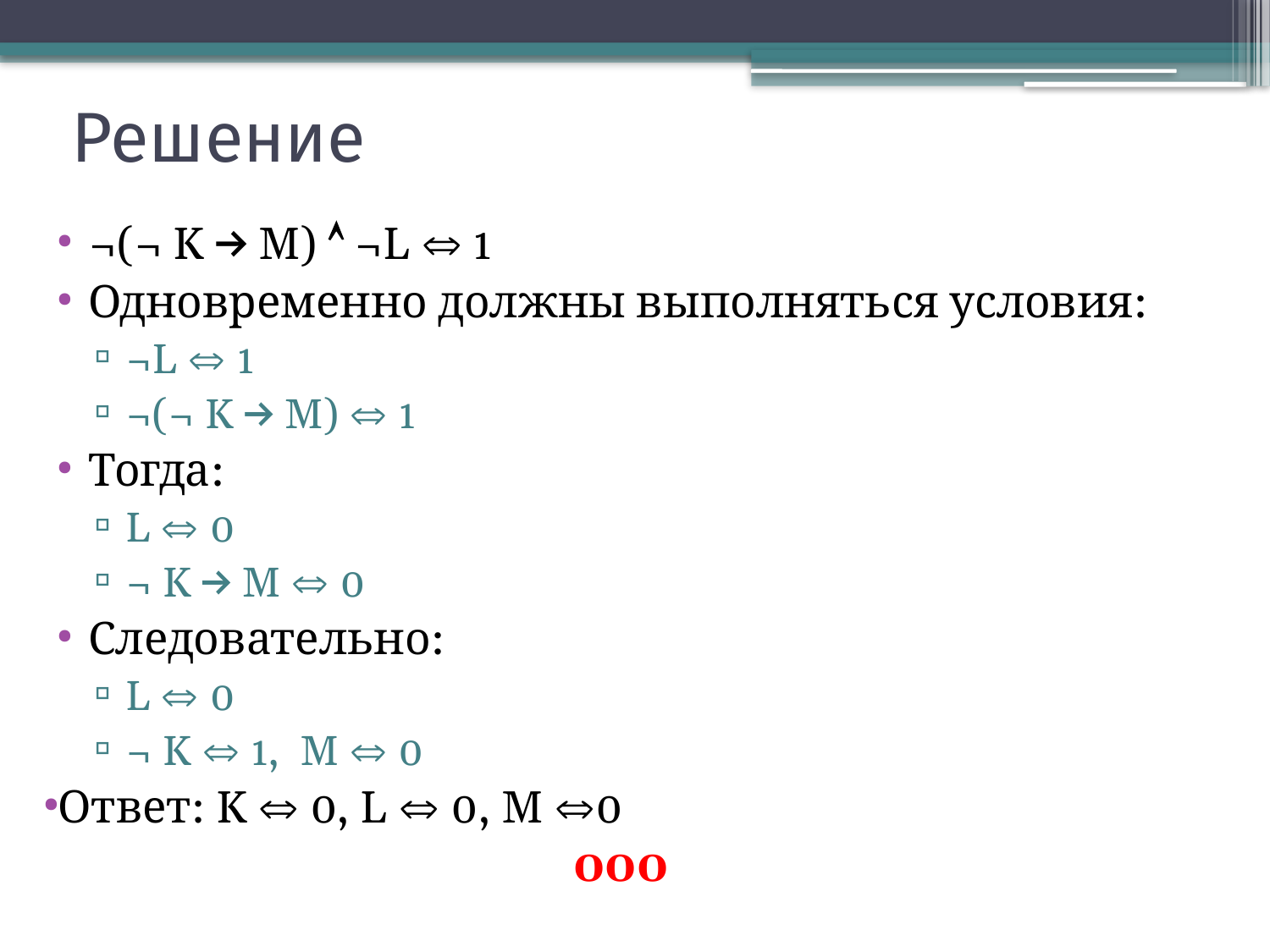

# Решение
¬(¬ K → M) ∧ ¬L ⇔ 1
Одновременно должны выполняться условия:
¬L ⇔ 1
¬(¬ K → M) ⇔ 1
Тогда:
L ⇔ 0
¬ K → M ⇔ 0
Следовательно:
L ⇔ 0
¬ K ⇔ 1,  M ⇔ 0
Ответ: K ⇔ 0, L ⇔ 0, M ⇔0
000